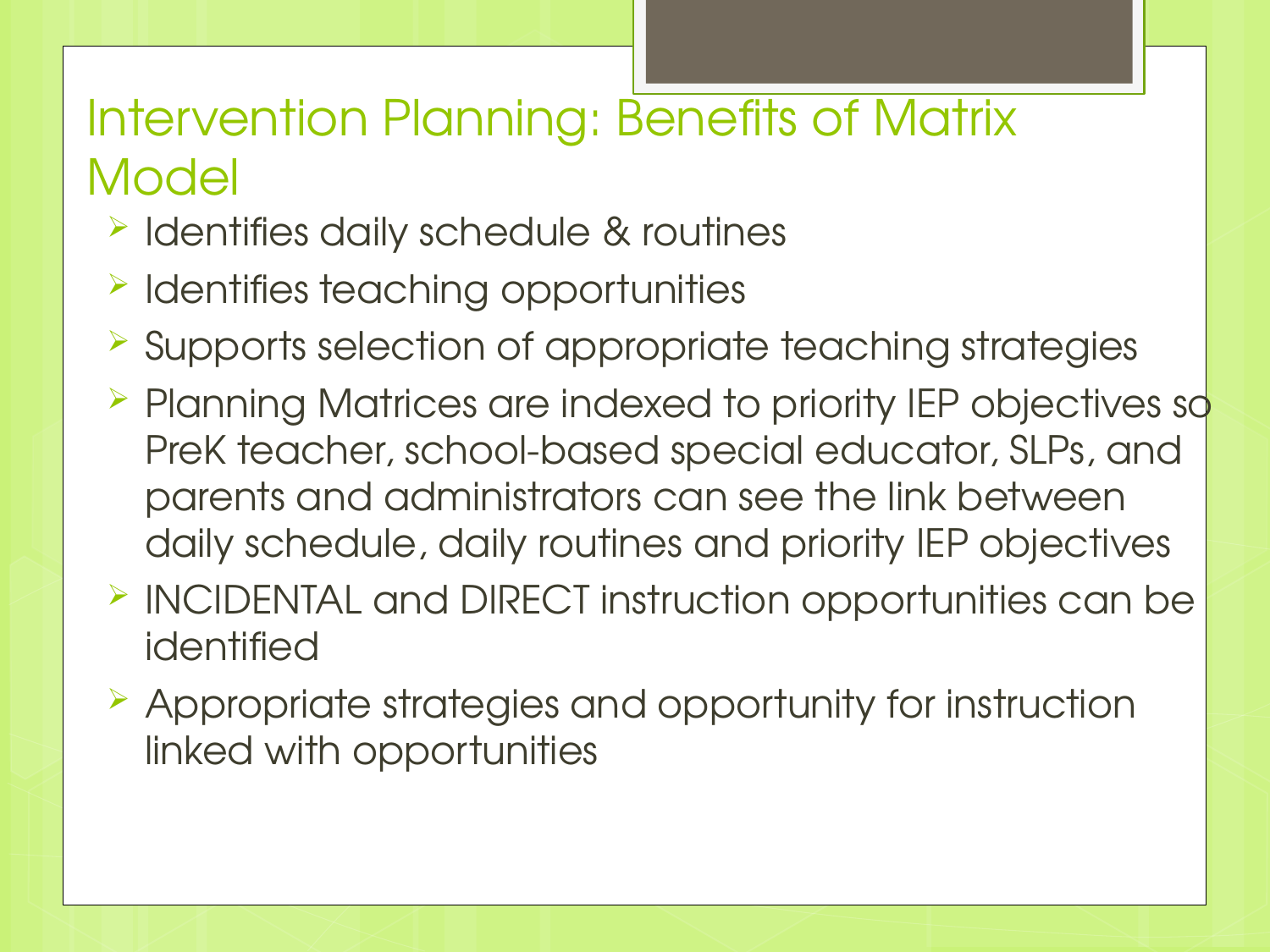

# Intervention Planning: Benefits of Matrix Model
Identifies daily schedule & routines
Identifies teaching opportunities
Supports selection of appropriate teaching strategies
Planning Matrices are indexed to priority IEP objectives so PreK teacher, school-based special educator, SLPs, and parents and administrators can see the link between daily schedule, daily routines and priority IEP objectives
INCIDENTAL and DIRECT instruction opportunities can be identified
Appropriate strategies and opportunity for instruction linked with opportunities